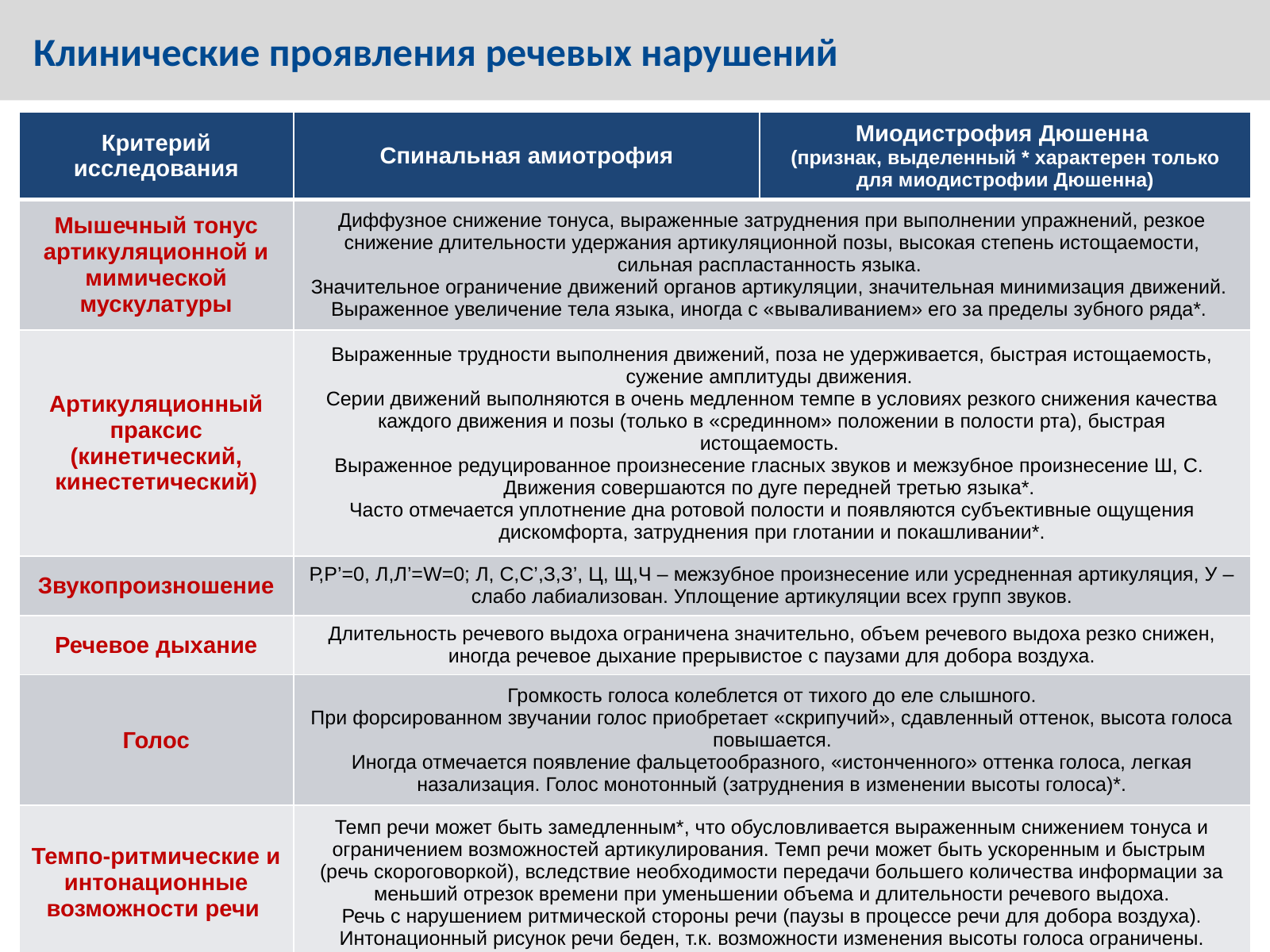

# Клинические проявления речевых нарушений
| Критерий исследования | Спинальная амиотрофия | Миодистрофия Дюшенна (признак, выделенный \* характерен только для миодистрофии Дюшенна) |
| --- | --- | --- |
| Мышечный тонус артикуляционной и мимической мускулатуры | Диффузное снижение тонуса, выраженные затруднения при выполнении упражнений, резкое снижение длительности удержания артикуляционной позы, высокая степень истощаемости, сильная распластанность языка. Значительное ограничение движений органов артикуляции, значительная минимизация движений. Выраженное увеличение тела языка, иногда с «вываливанием» его за пределы зубного ряда\*. |  |
| Артикуляционный праксис (кинетический, кинестетический) | Выраженные трудности выполнения движений, поза не удерживается, быстрая истощаемость, сужение амплитуды движения. Серии движений выполняются в очень медленном темпе в условиях резкого снижения качества каждого движения и позы (только в «срединном» положении в полости рта), быстрая истощаемость. Выраженное редуцированное произнесение гласных звуков и межзубное произнесение Ш, С. Движения совершаются по дуге передней третью языка\*. Часто отмечается уплотнение дна ротовой полости и появляются субъективные ощущения дискомфорта, затруднения при глотании и покашливании\*. |  |
| Звукопроизношение | Р,Р’=0, Л,Л’=W=0; Л, С,С’,З,З’, Ц, Щ,Ч – межзубное произнесение или усредненная артикуляция, У – слабо лабиализован. Уплощение артикуляции всех групп звуков. |  |
| Речевое дыхание | Длительность речевого выдоха ограничена значительно, объем речевого выдоха резко снижен, иногда речевое дыхание прерывистое с паузами для добора воздуха. |  |
| Голос | Громкость голоса колеблется от тихого до еле слышного. При форсированном звучании голос приобретает «скрипучий», сдавленный оттенок, высота голоса повышается. Иногда отмечается появление фальцетообразного, «истонченного» оттенка голоса, легкая назализация. Голос монотонный (затруднения в изменении высоты голоса)\*. |  |
| Темпо-ритмические и интонационные возможности речи | Темп речи может быть замедленным\*, что обусловливается выраженным снижением тонуса и ограничением возможностей артикулирования. Темп речи может быть ускоренным и быстрым (речь скороговоркой), вследствие необходимости передачи большего количества информации за меньший отрезок времени при уменьшении объема и длительности речевого выдоха. Речь с нарушением ритмической стороны речи (паузы в процессе речи для добора воздуха). Интонационный рисунок речи беден, т.к. возможности изменения высоты голоса ограничены. |  |
2012
2011
5